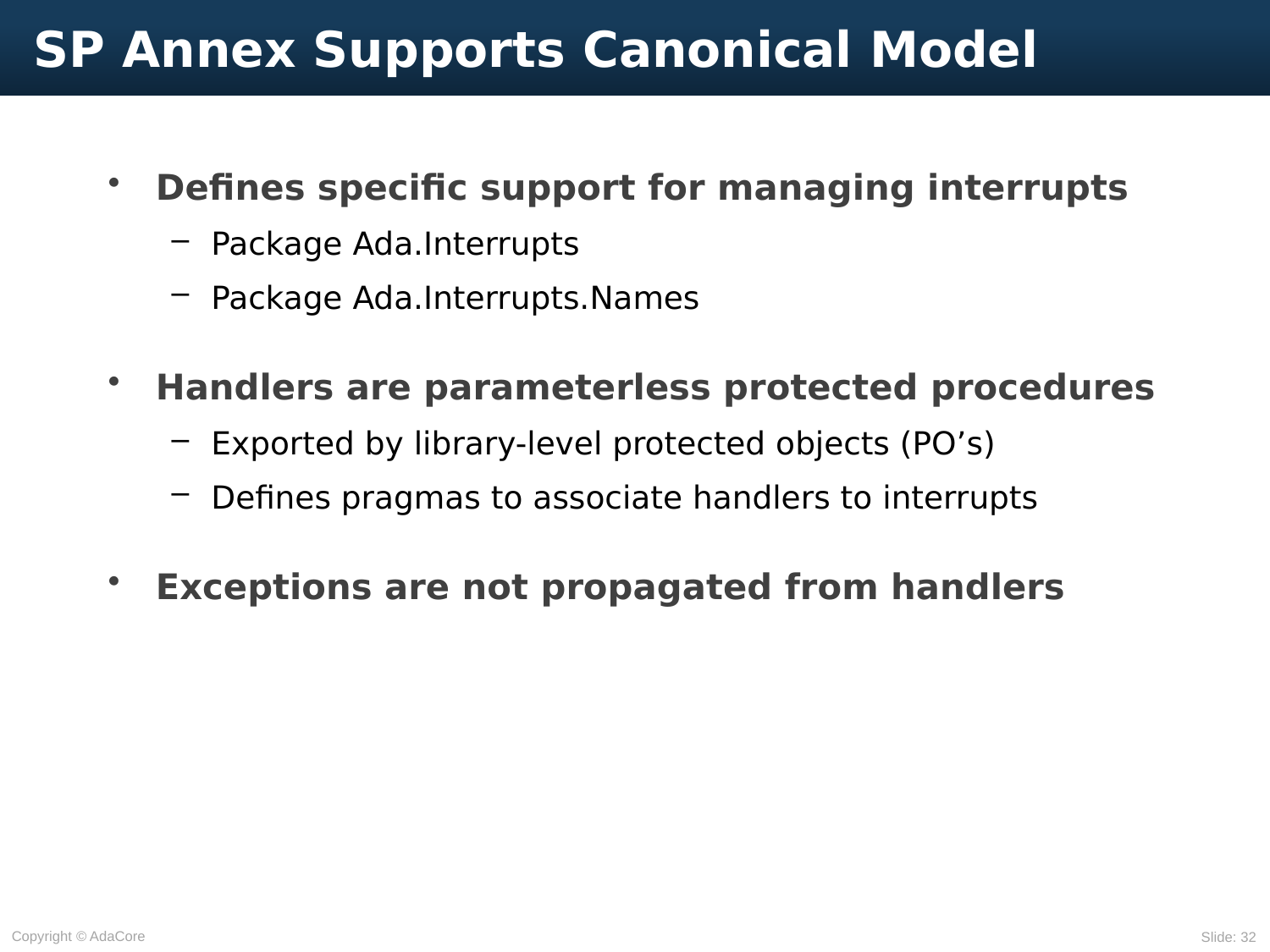

# SP Annex Supports Canonical Model
Defines specific support for managing interrupts
Package Ada.Interrupts
Package Ada.Interrupts.Names
Handlers are parameterless protected procedures
Exported by library-level protected objects (PO’s)
Defines pragmas to associate handlers to interrupts
Exceptions are not propagated from handlers